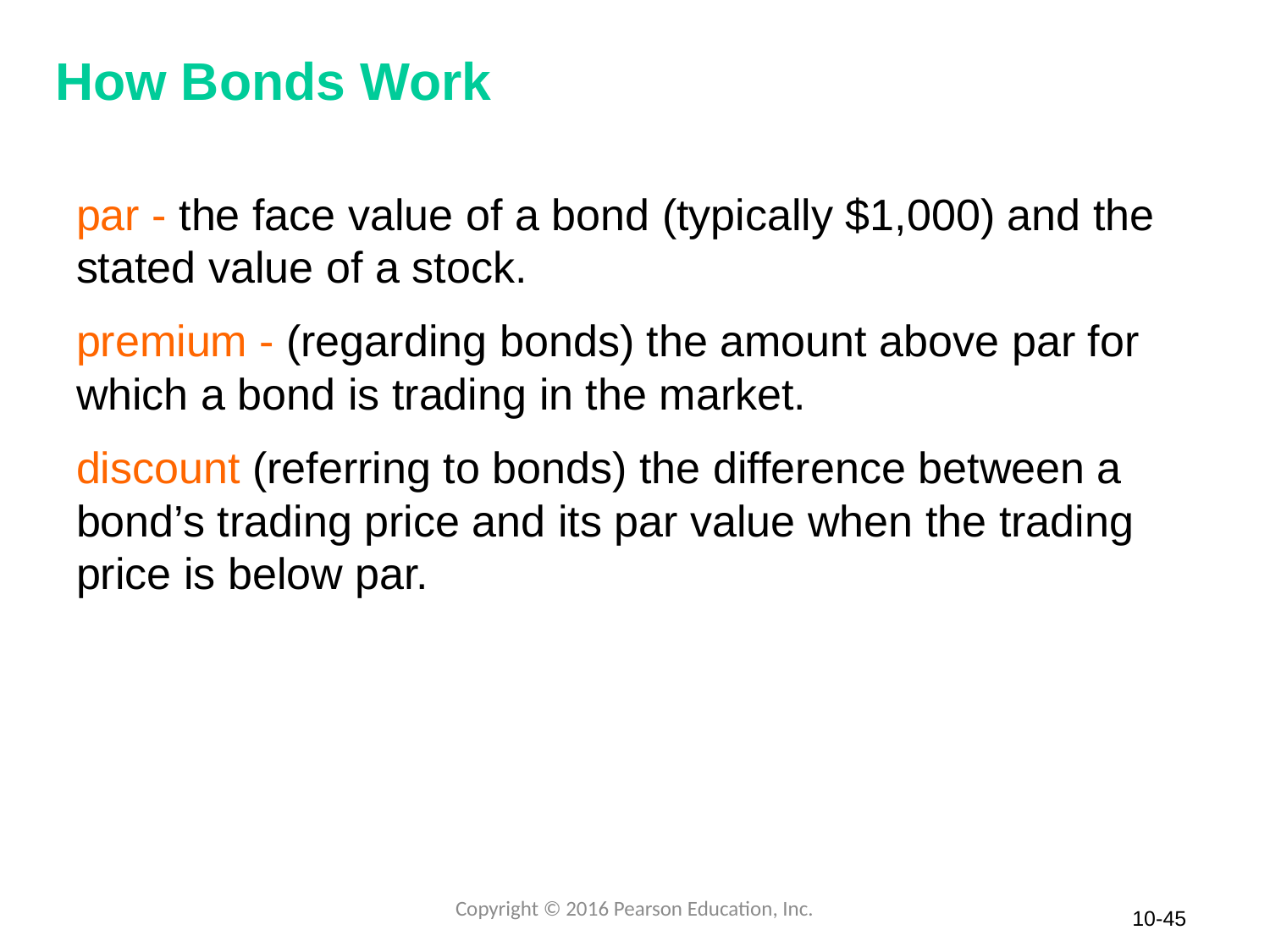

# How Bonds Work
par - the face value of a bond (typically $1,000) and the stated value of a stock.

premium - (regarding bonds) the amount above par for which a bond is trading in the market.

discount (referring to bonds) the difference between a bond’s trading price and its par value when the trading price is below par.

Copyright © 2016 Pearson Education, Inc.